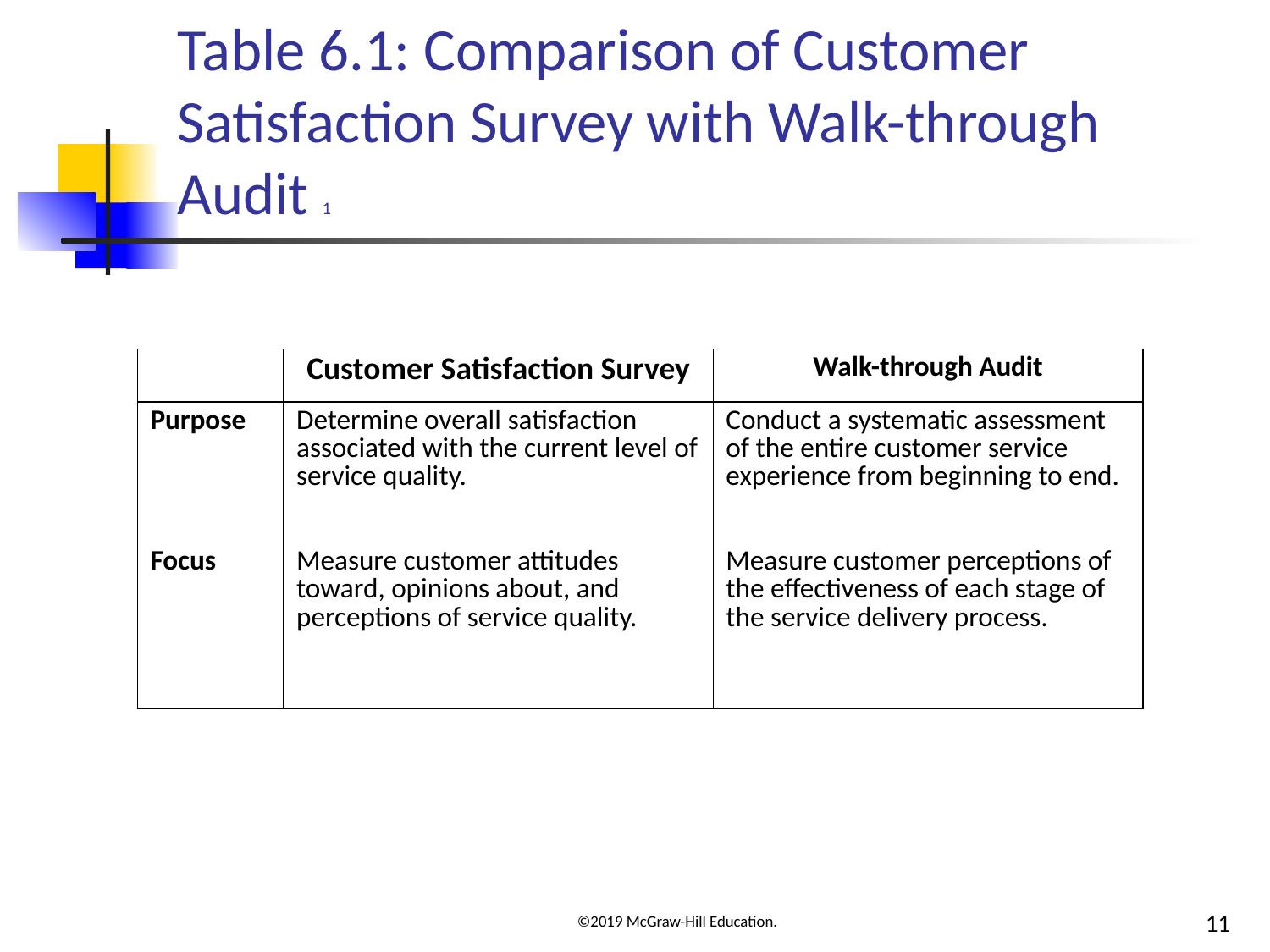

# Table 6.1: Comparison of Customer Satisfaction Survey with Walk-through Audit 1
| Blank | Customer Satisfaction Survey | Walk-through Audit |
| --- | --- | --- |
| Purpose Focus | Determine overall satisfaction associated with the current level of service quality. Measure customer attitudes toward, opinions about, and perceptions of service quality. | Conduct a systematic assessment of the entire customer service experience from beginning to end. Measure customer perceptions of the effectiveness of each stage of the service delivery process. |